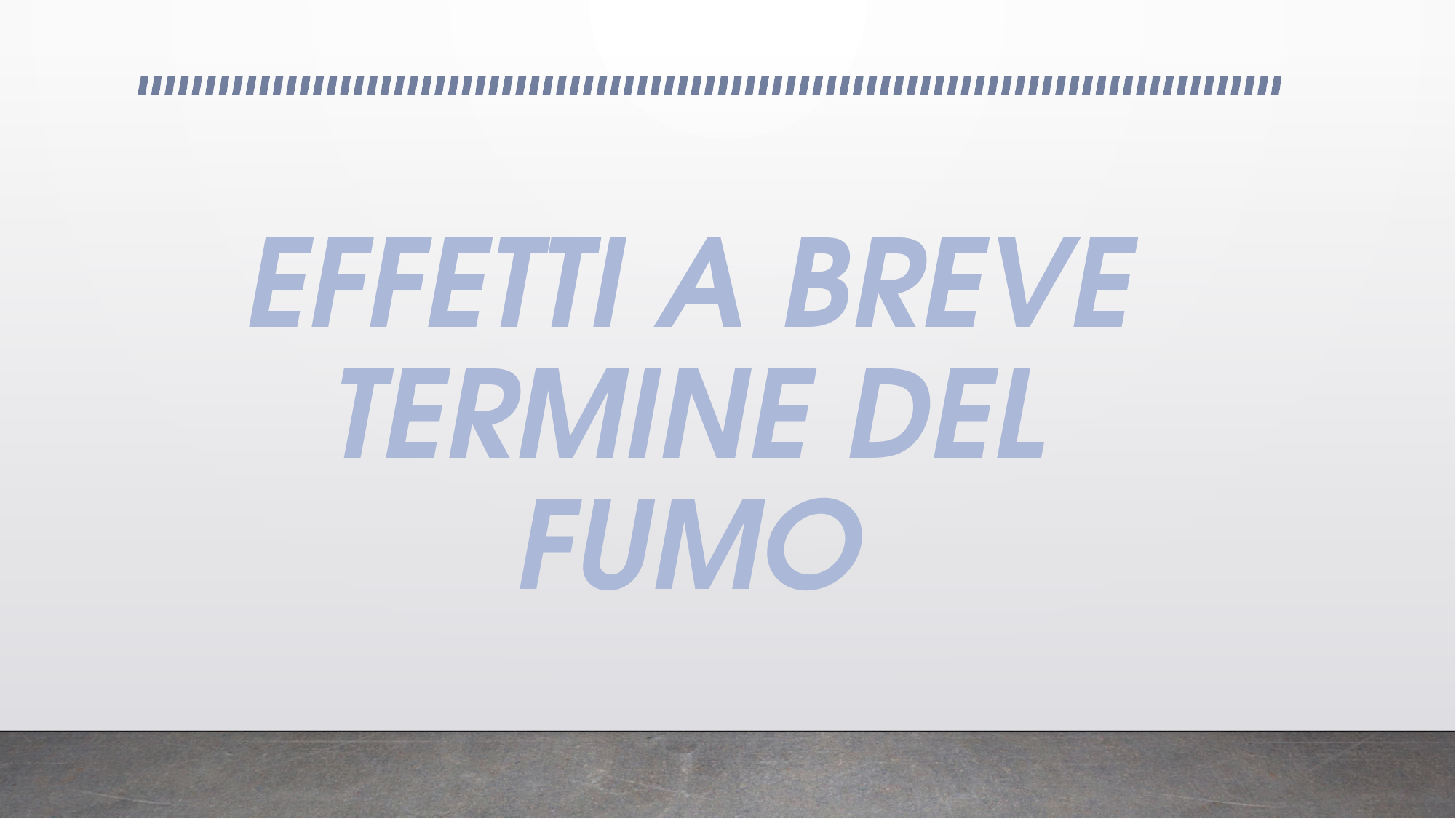

# EFFETTI A BREVE TERMINE DEL FUMO